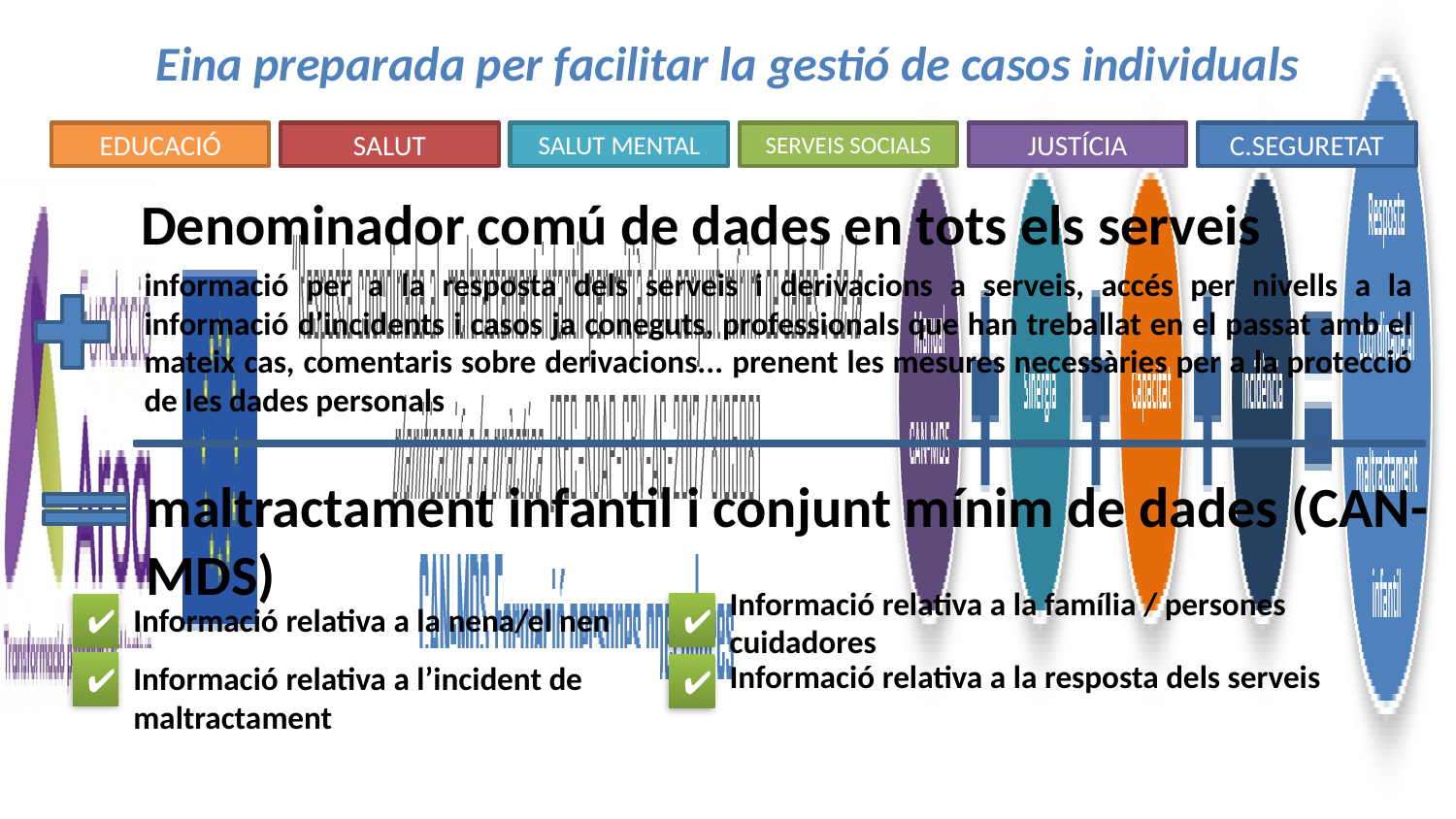

# Eina preparada per facilitar la gestió de casos individuals
EDUCACIÓ
SALUT
SALUT MENTAL
SERVEIS SOCIALS
JUSTÍCIA
C.SEGURETAT
Denominador comú de dades en tots els serveis
informació per a la resposta dels serveis i derivacions a serveis, accés per nivells a la informació d’incidents i casos ja coneguts, professionals que han treballat en el passat amb el mateix cas, comentaris sobre derivacions... prenent les mesures necessàries per a la protecció de les dades personals

maltractament infantil i conjunt mínim de dades (CAN-MDS)

Informació relativa a la família / persones cuidadores
Informació relativa a la nena/el nen
✔
✔
Informació relativa a la resposta dels serveis
Informació relativa a l’incident de maltractament
✔
✔